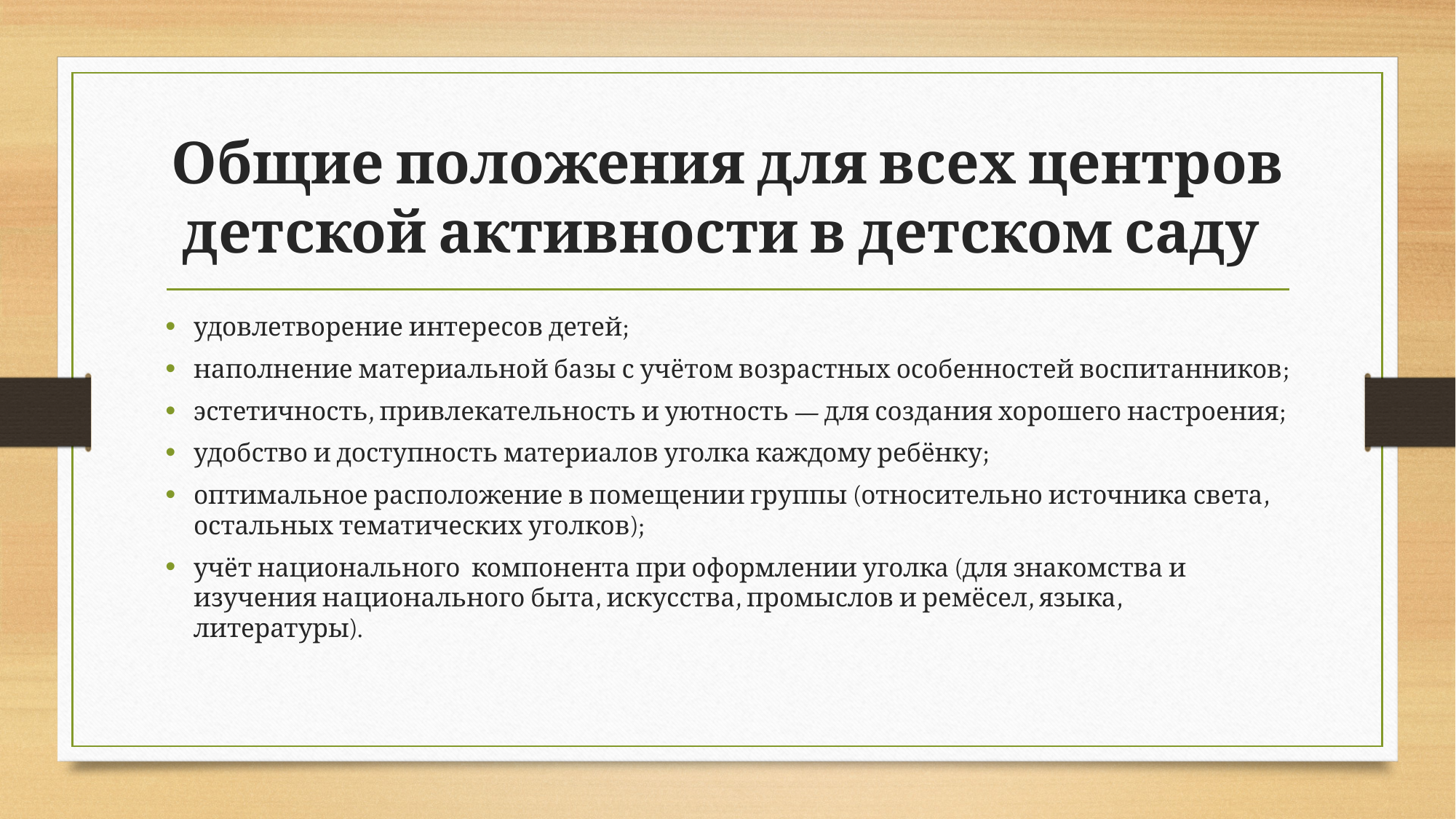

# Общие положения для всех центров детской активности в детском саду
удовлетворение интересов детей;
наполнение материальной базы с учётом возрастных особенностей воспитанников;
эстетичность, привлекательность и уютность — для создания хорошего настроения;
удобство и доступность материалов уголка каждому ребёнку;
оптимальное расположение в помещении группы (относительно источника света, остальных тематических уголков);
учёт национального  компонента при оформлении уголка (для знакомства и изучения национального быта, искусства, промыслов и ремёсел, языка, литературы).